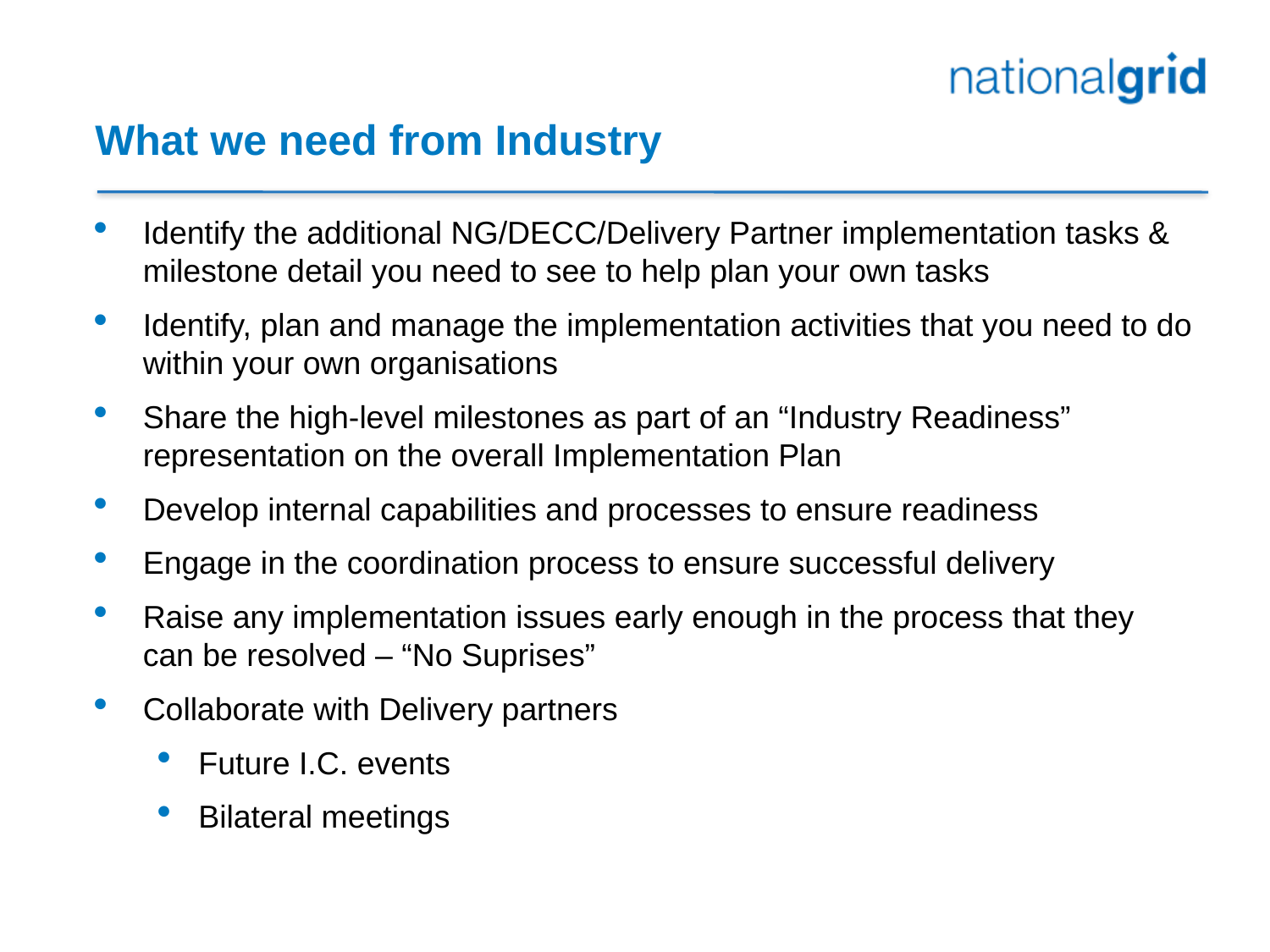

# What we need from Industry
Identify the additional NG/DECC/Delivery Partner implementation tasks & milestone detail you need to see to help plan your own tasks
Identify, plan and manage the implementation activities that you need to do within your own organisations
Share the high-level milestones as part of an “Industry Readiness” representation on the overall Implementation Plan
Develop internal capabilities and processes to ensure readiness
Engage in the coordination process to ensure successful delivery
Raise any implementation issues early enough in the process that they can be resolved – “No Suprises”
Collaborate with Delivery partners
Future I.C. events
Bilateral meetings